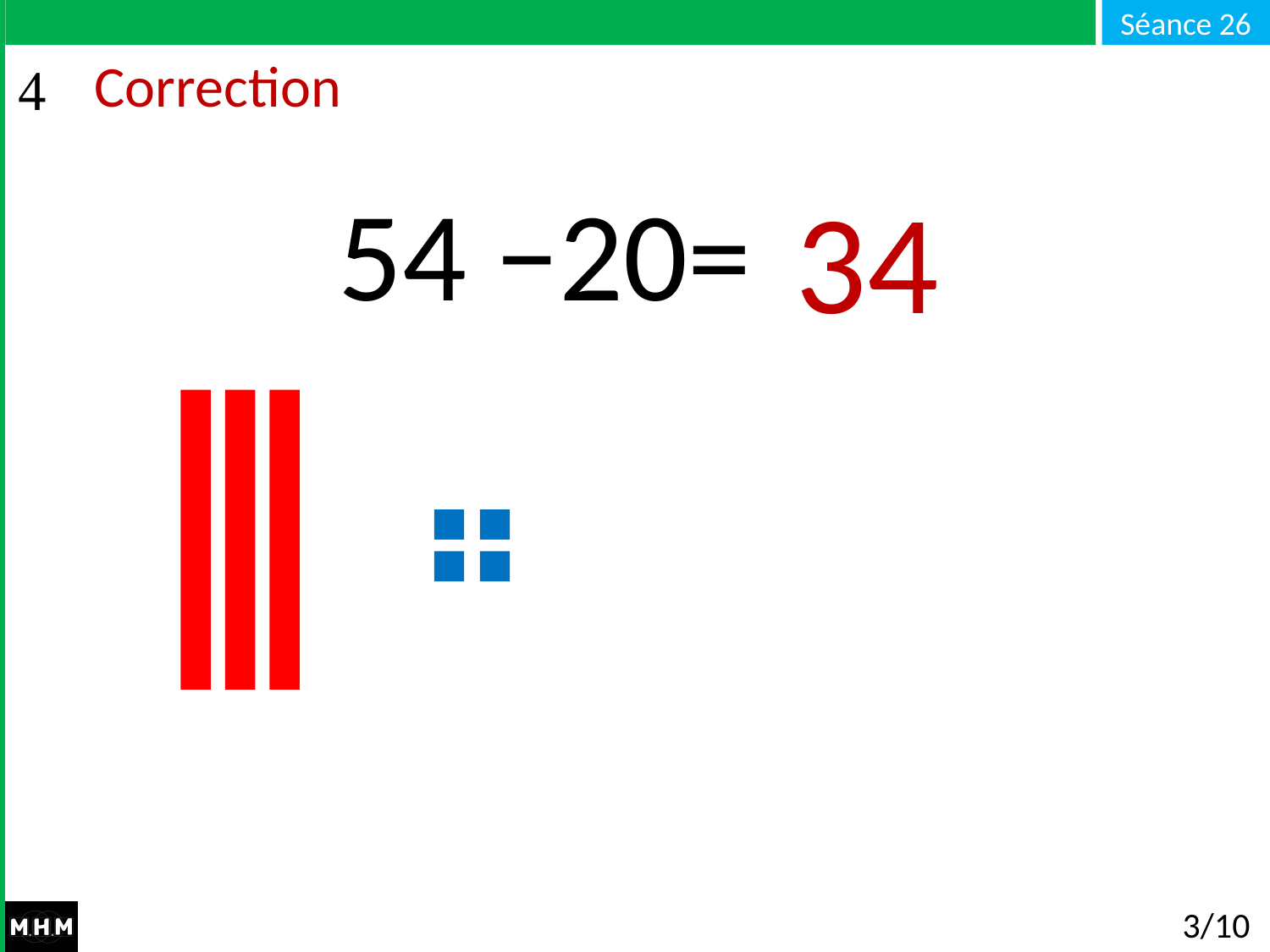

# Correction
34
54 −20= …

3/10